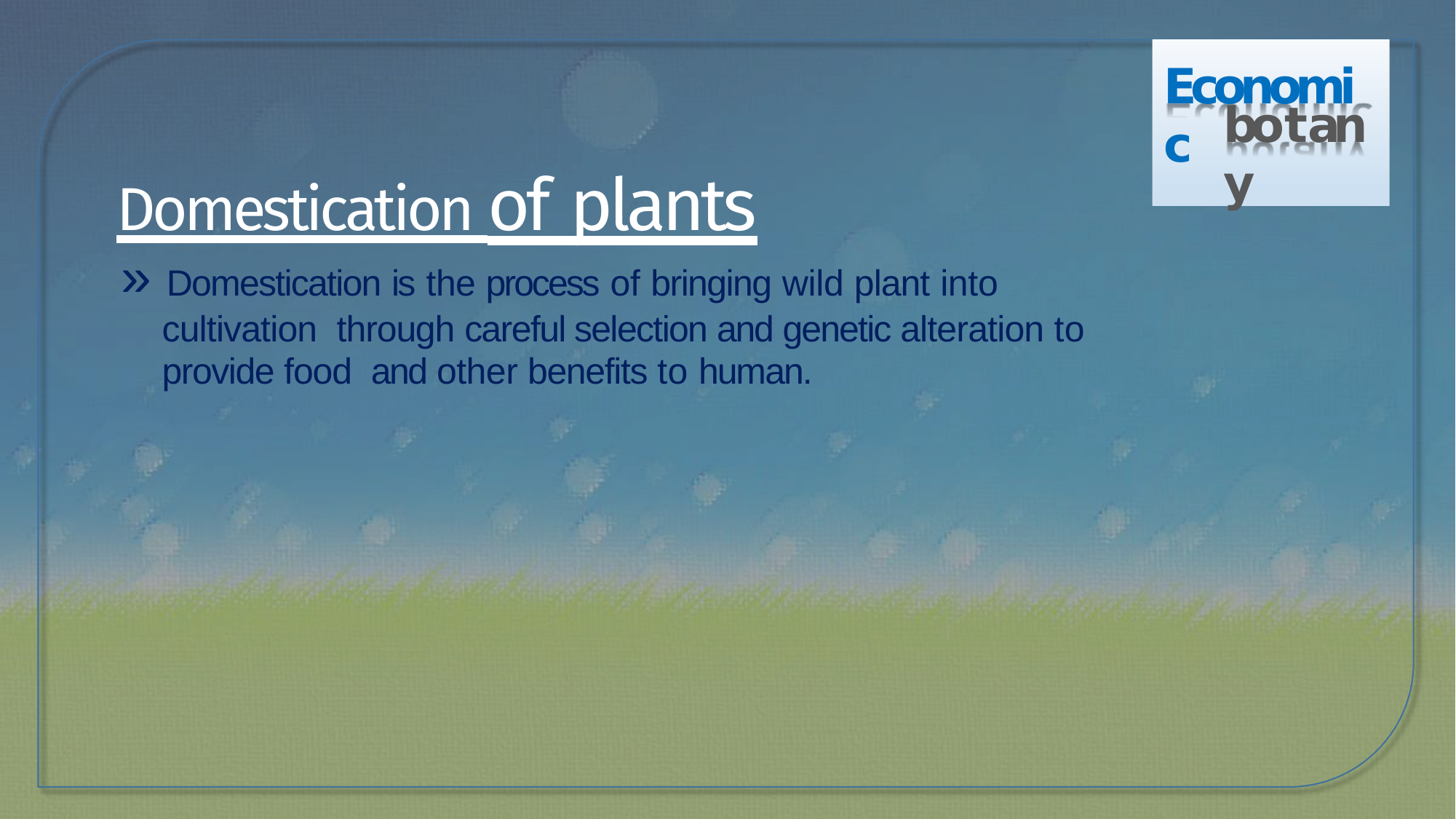

Economic
botany

# Domestication of plants
» Domestication is the process of bringing wild plant into cultivation  through careful selection and genetic alteration to provide food  and other benefits to human.